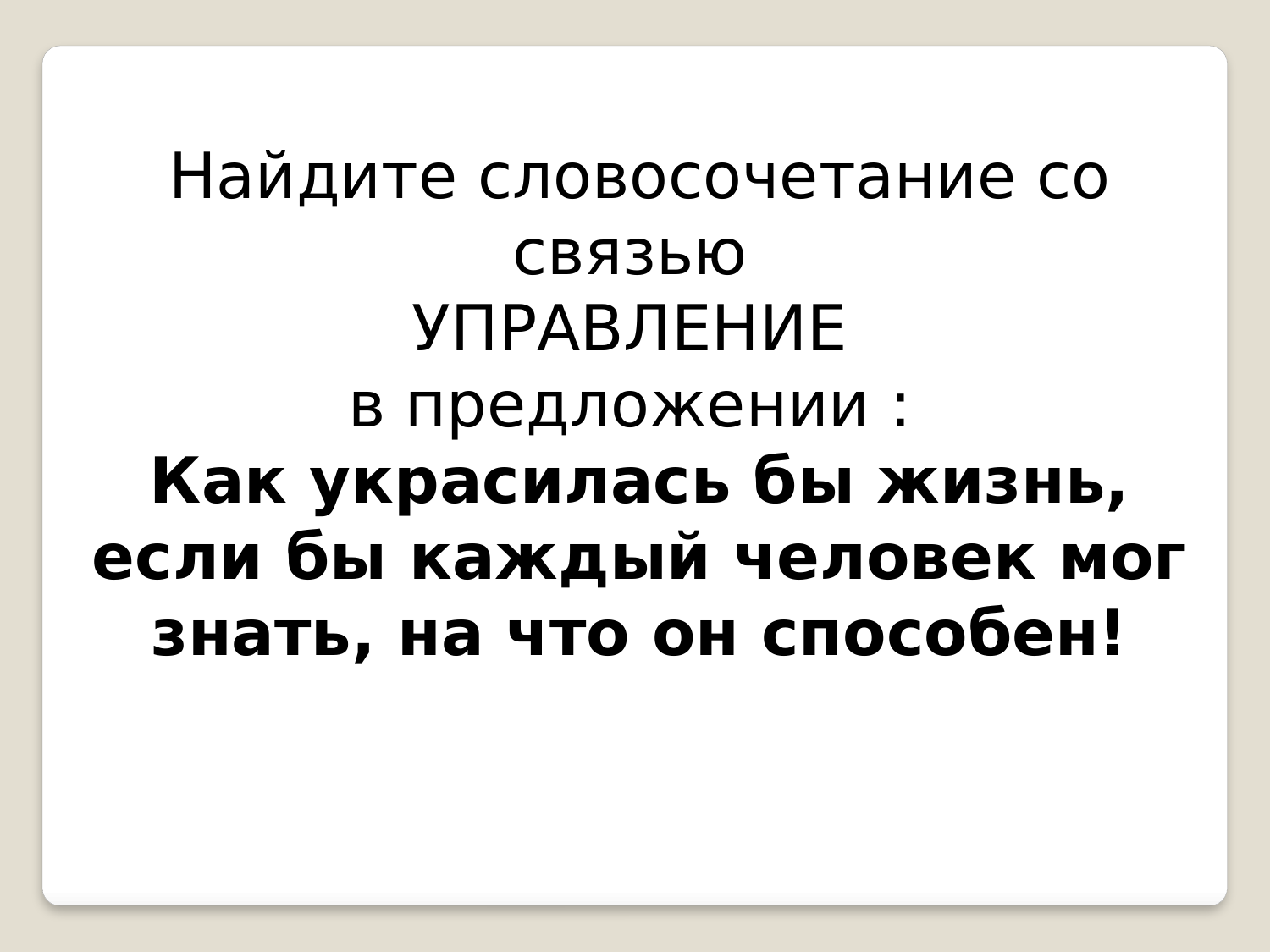

Найдите словосочетание со связью
УПРАВЛЕНИЕ
в предложении :
Как украсилась бы жизнь, если бы каждый человек мог знать, на что он способен!